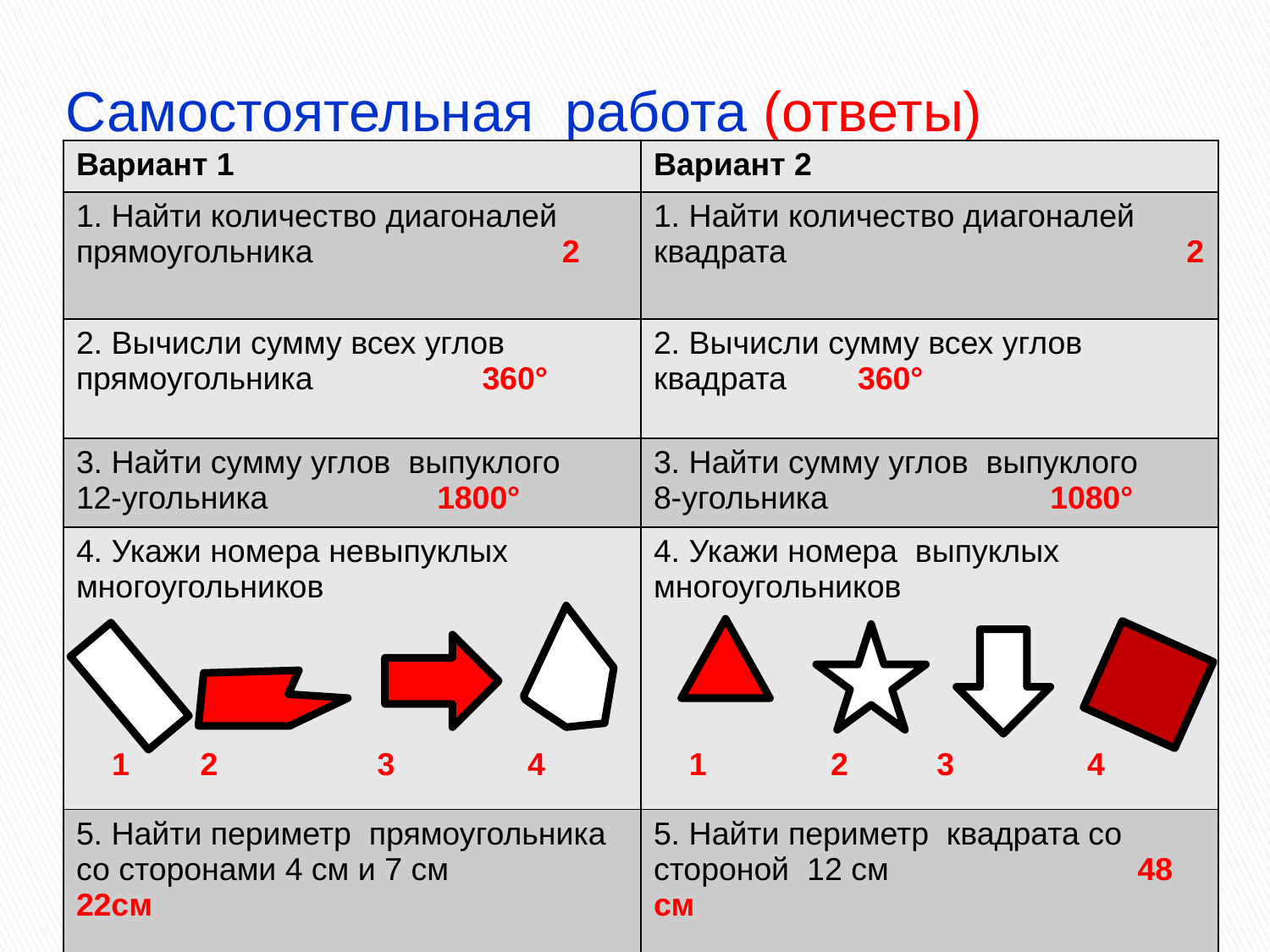

# Самостоятельная  работа (ответы)
| Вариант 1 | Вариант 2 |
| --- | --- |
| 1. Найти количество диагоналей прямоугольника 2 | 1. Найти количество диагоналей квадрата 2 |
| 2. Вычисли сумму всех углов прямоугольника 360° | 2. Вычисли сумму всех углов квадрата 360° |
| 3. Найти сумму углов выпуклого 12-угольника 1800° | 3. Найти сумму углов выпуклого 8-угольника 1080° |
| 4. Укажи номера невыпуклых многоугольников 1 2 3 4 | 4. Укажи номера выпуклых многоугольников 1 2 3 4 |
| 5. Найти периметр прямоугольника со сторонами 4 см и 7 см 22см | 5. Найти периметр квадрата со стороной 12 см 48 см |